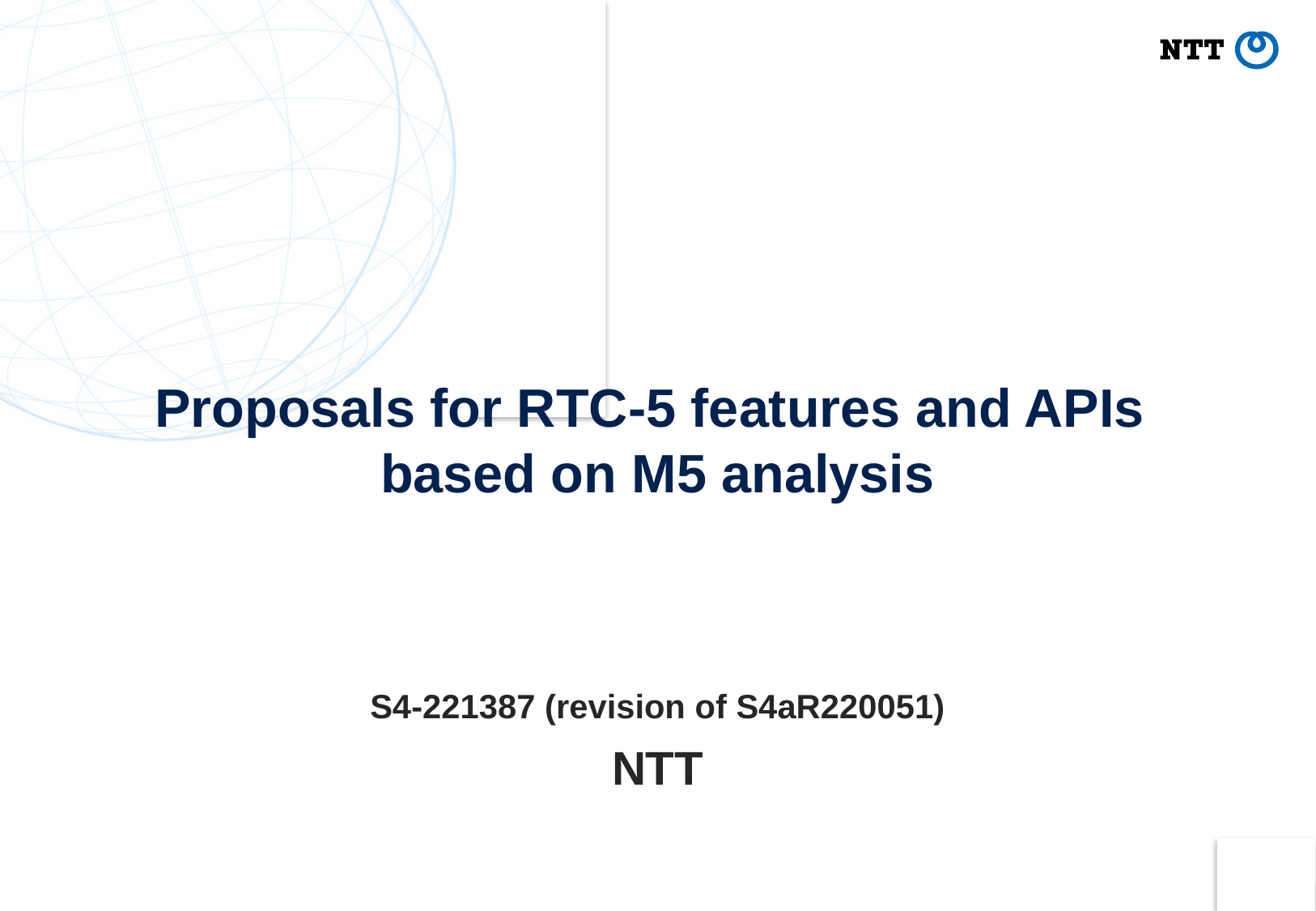

# Proposals for RTC-5 features and APIs based on M5 analysis
S4-221387 (revision of S4aR220051)
NTT